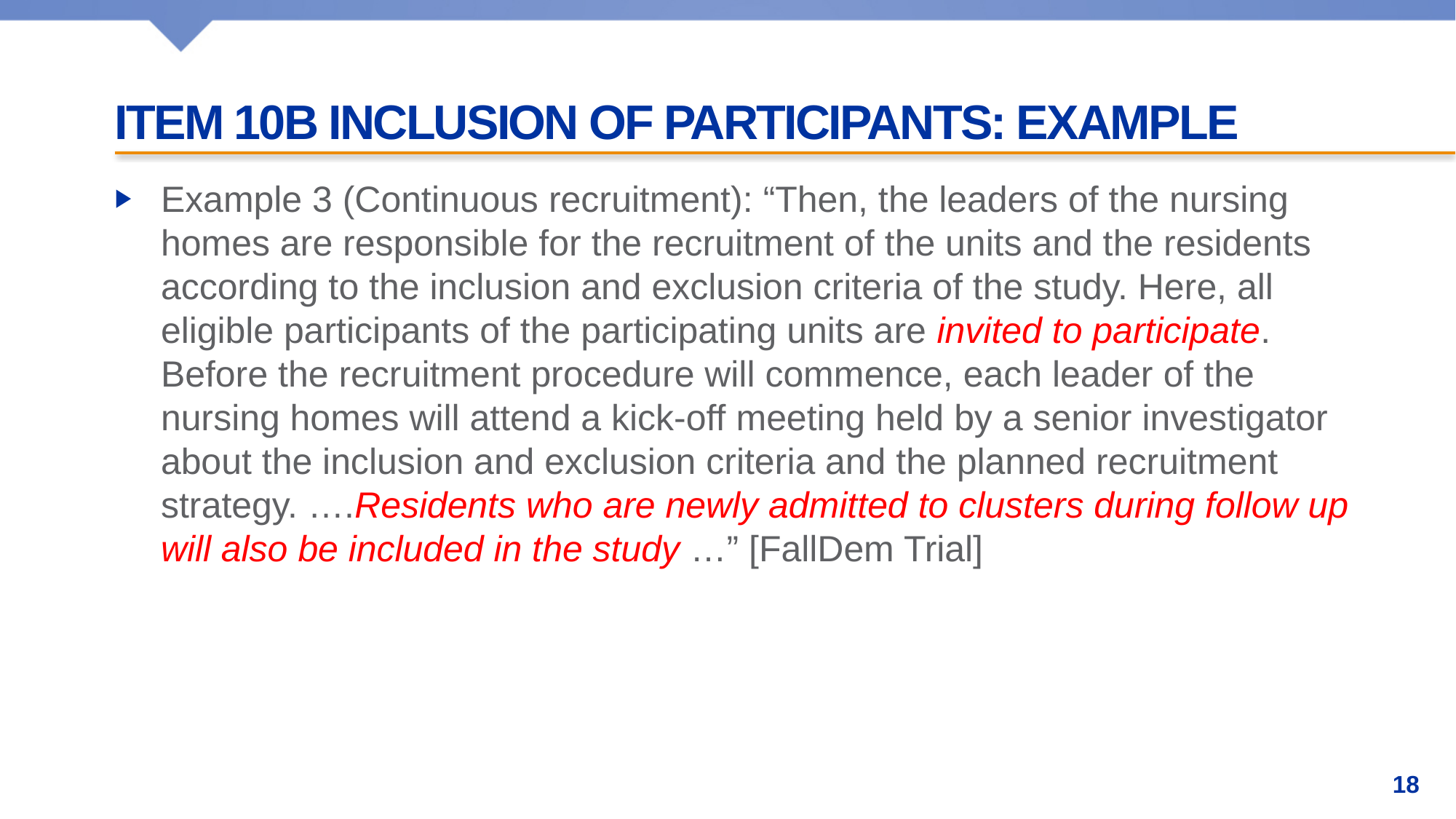

# Item 10B inclusion of participants: Example
Example 3 (Continuous recruitment): “Then, the leaders of the nursing homes are responsible for the recruitment of the units and the residents according to the inclusion and exclusion criteria of the study. Here, all eligible participants of the participating units are invited to participate. Before the recruitment procedure will commence, each leader of the nursing homes will attend a kick-off meeting held by a senior investigator about the inclusion and exclusion criteria and the planned recruitment strategy. ….Residents who are newly admitted to clusters during follow up will also be included in the study …” [FallDem Trial]
18